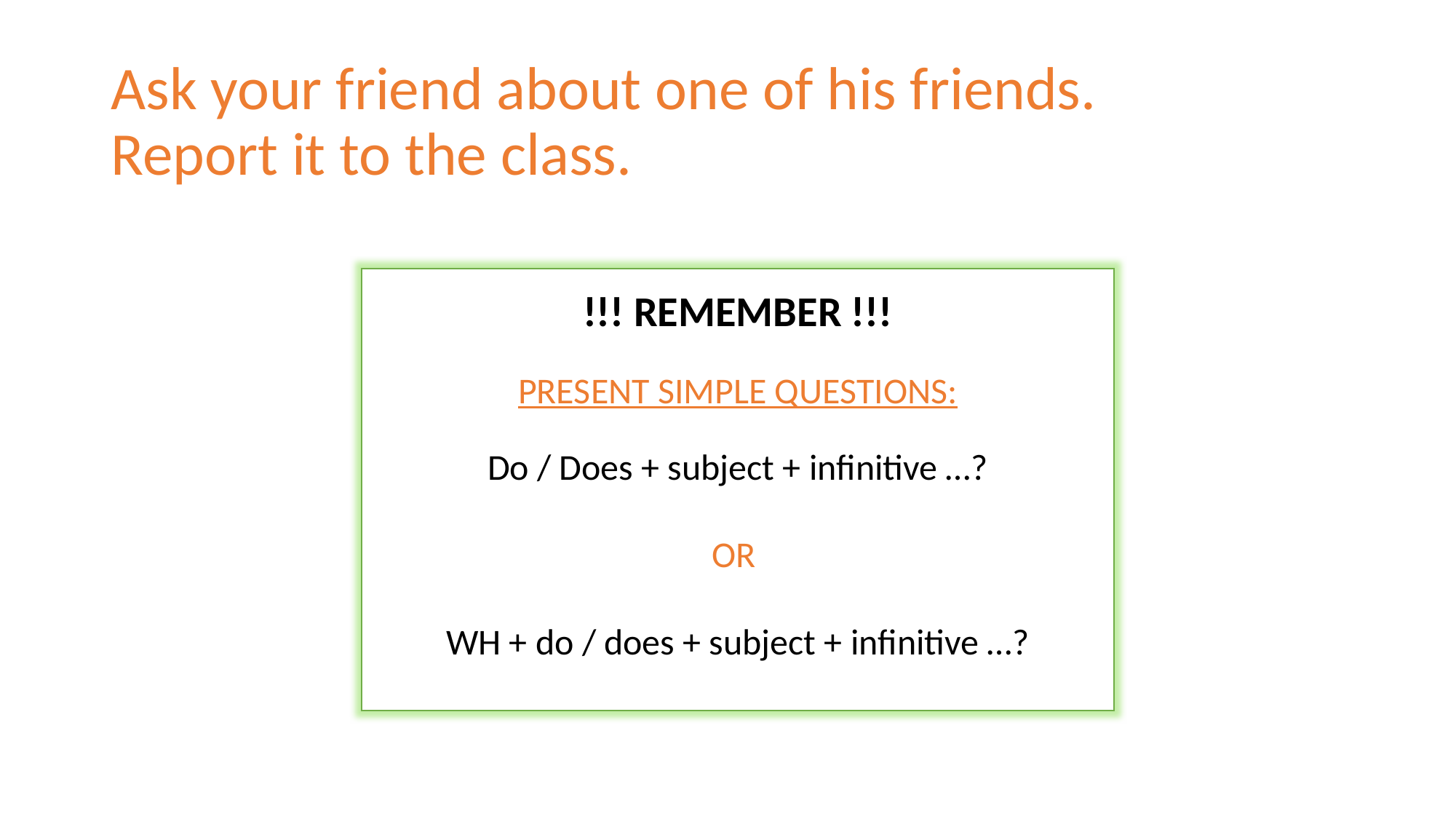

# Ask your friend about one of his friends. Report it to the class.
!!! REMEMBER !!!

PRESENT SIMPLE QUESTIONS:

Do / Does + subject + infinitive …?

OR

WH + do / does + subject + infinitive …?